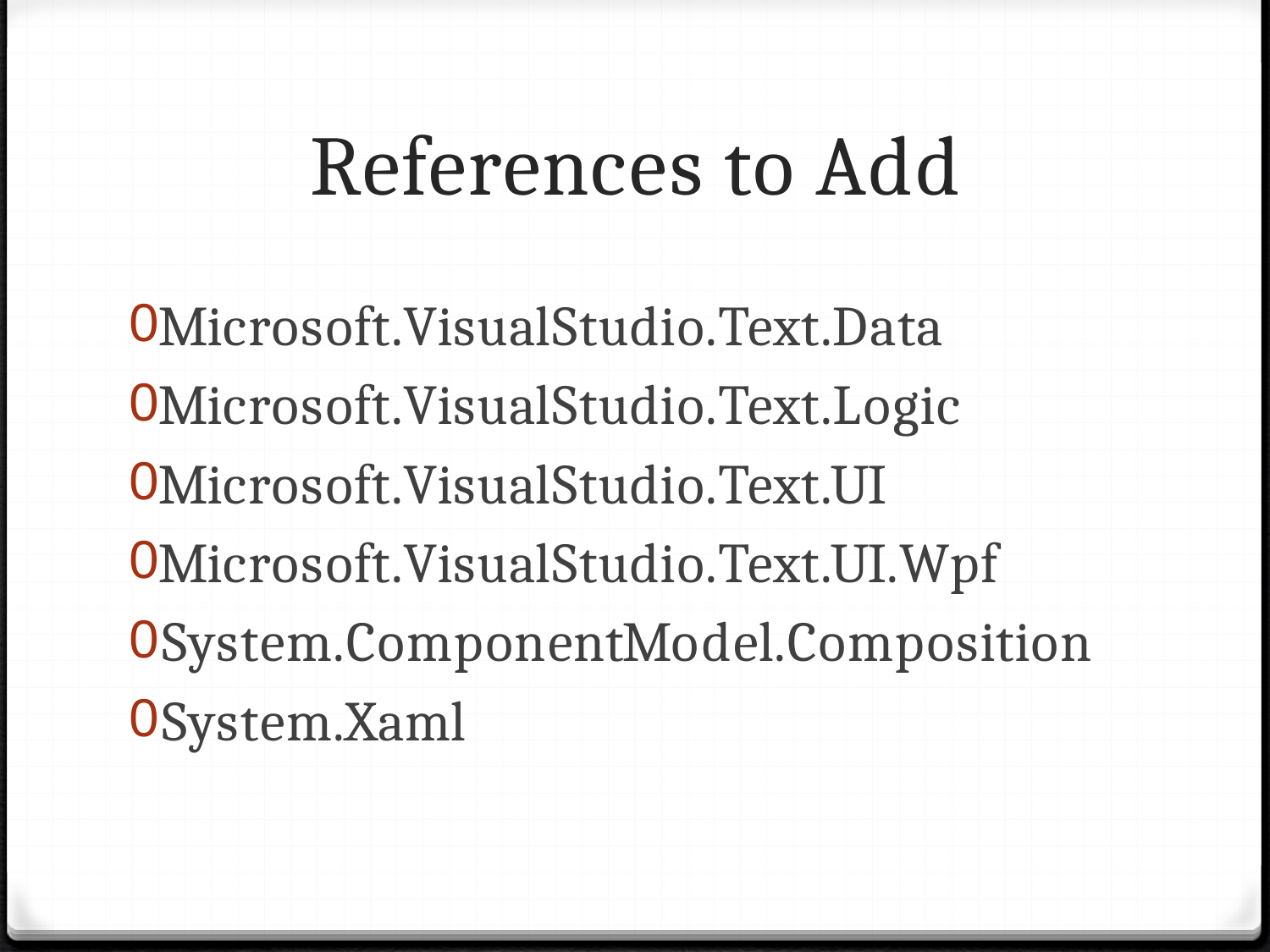

# References to Add
Microsoft.VisualStudio.Text.Data
Microsoft.VisualStudio.Text.Logic
Microsoft.VisualStudio.Text.UI
Microsoft.VisualStudio.Text.UI.Wpf
System.ComponentModel.Composition
System.Xaml